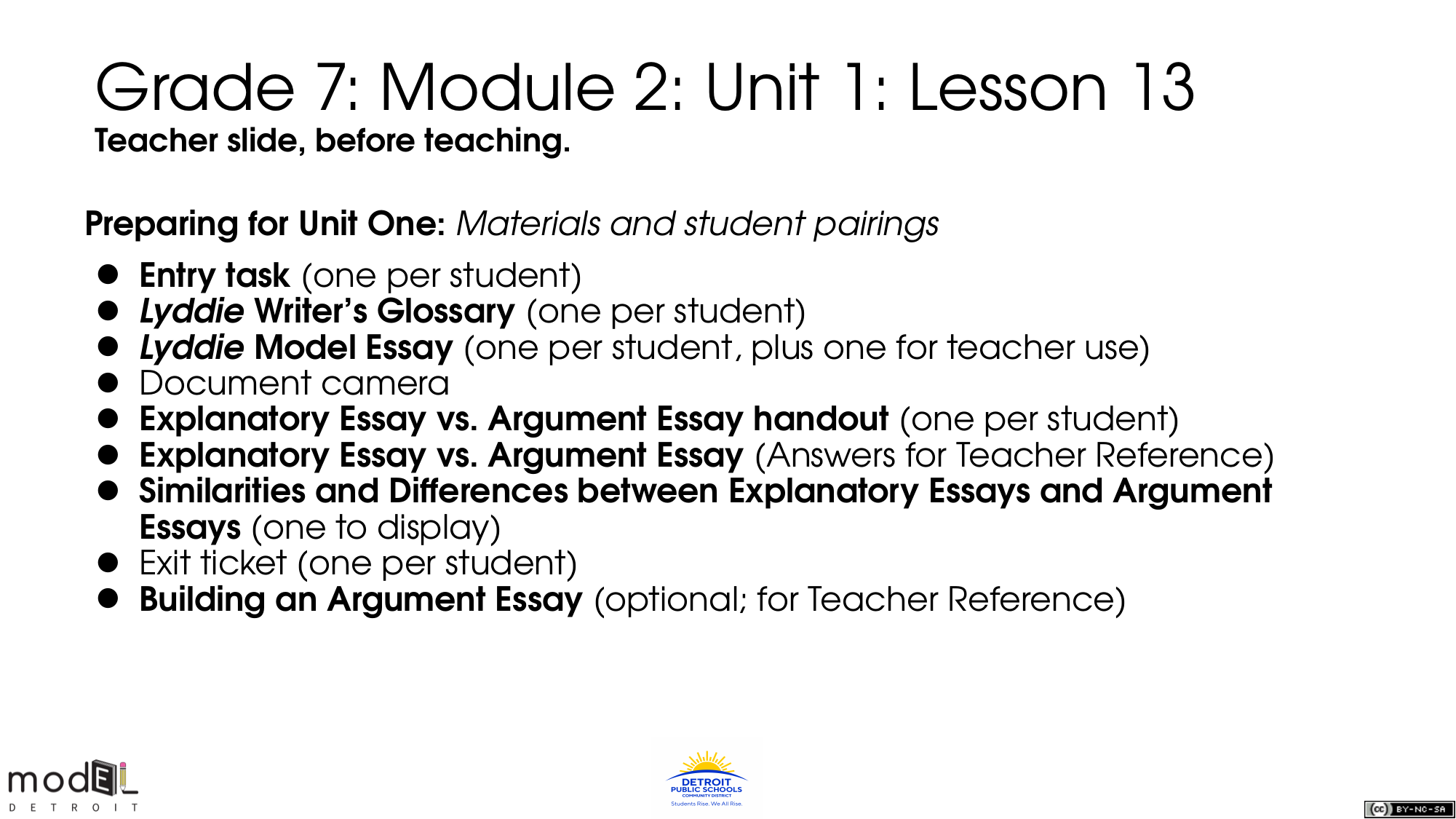

Grade 7: Module 2: Unit 1: Lesson 13
Teacher slide, before teaching.
Preparing for Unit One: Materials and student pairings
Entry task (one per student)
Lyddie Writer’s Glossary (one per student)
Lyddie Model Essay (one per student, plus one for teacher use)
Document camera
Explanatory Essay vs. Argument Essay handout (one per student)
Explanatory Essay vs. Argument Essay (Answers for Teacher Reference)
Similarities and Differences between Explanatory Essays and Argument Essays (one to display)
Exit ticket (one per student)
Building an Argument Essay (optional; for Teacher Reference)